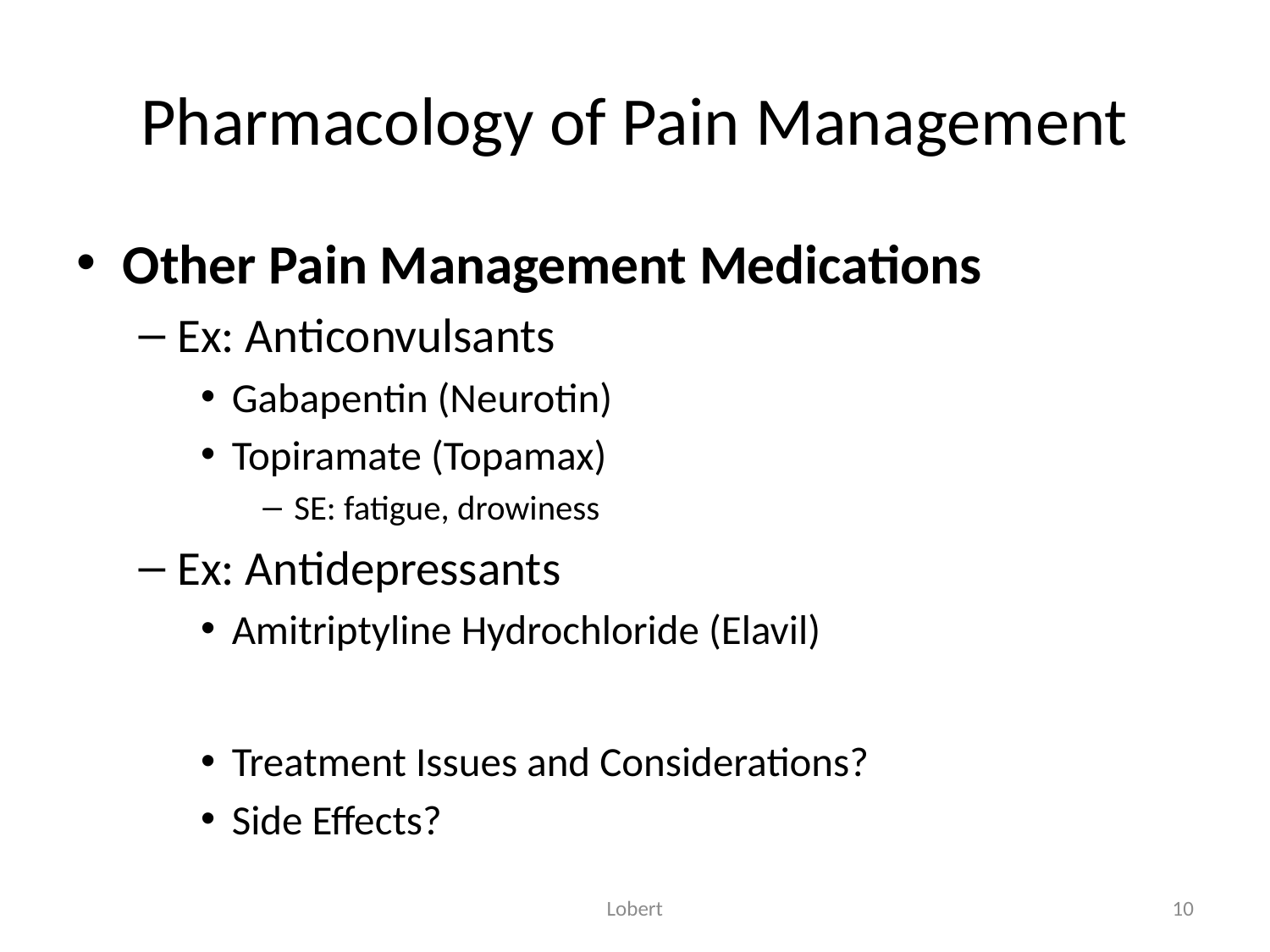

# Pharmacology of Pain Management
Other Pain Management Medications
Ex: Anticonvulsants
Gabapentin (Neurotin)
Topiramate (Topamax)
SE: fatigue, drowiness
Ex: Antidepressants
Amitriptyline Hydrochloride (Elavil)

Treatment Issues and Considerations?
Side Effects?

Lobert
10